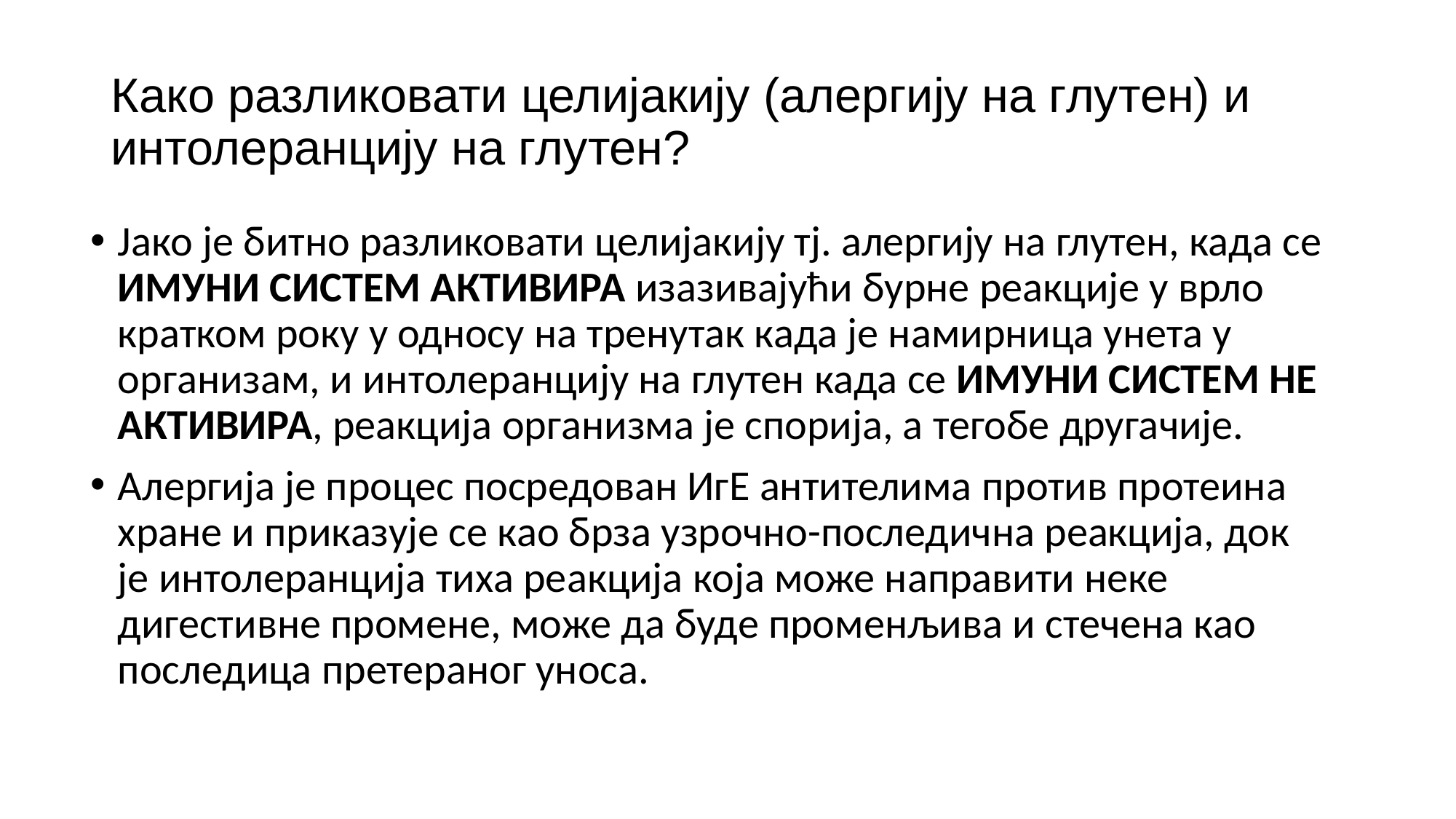

# Како разликовати целијакију (алергију на глутен) и интолеранцију на глутен?
Јако је битно разликовати целијакију тј. алергију на глутен, када се ИМУНИ СИСТЕМ АКТИВИРА изазивајући бурне реакције у врло кратком року у односу на тренутак када је намирница унета у организам, и интолеранцију на глутен када се ИМУНИ СИСТЕМ НЕ АКТИВИРА, реакција организма је спорија, а тегобе другачије.
Алергија је процес посредован ИгЕ антителима против протеина хране и приказује се као брза узрочно-последична реакција, док је интолеранција тиха реакција која може направити неке дигестивне промене, може да буде променљива и стечена као последица претераног уноса.